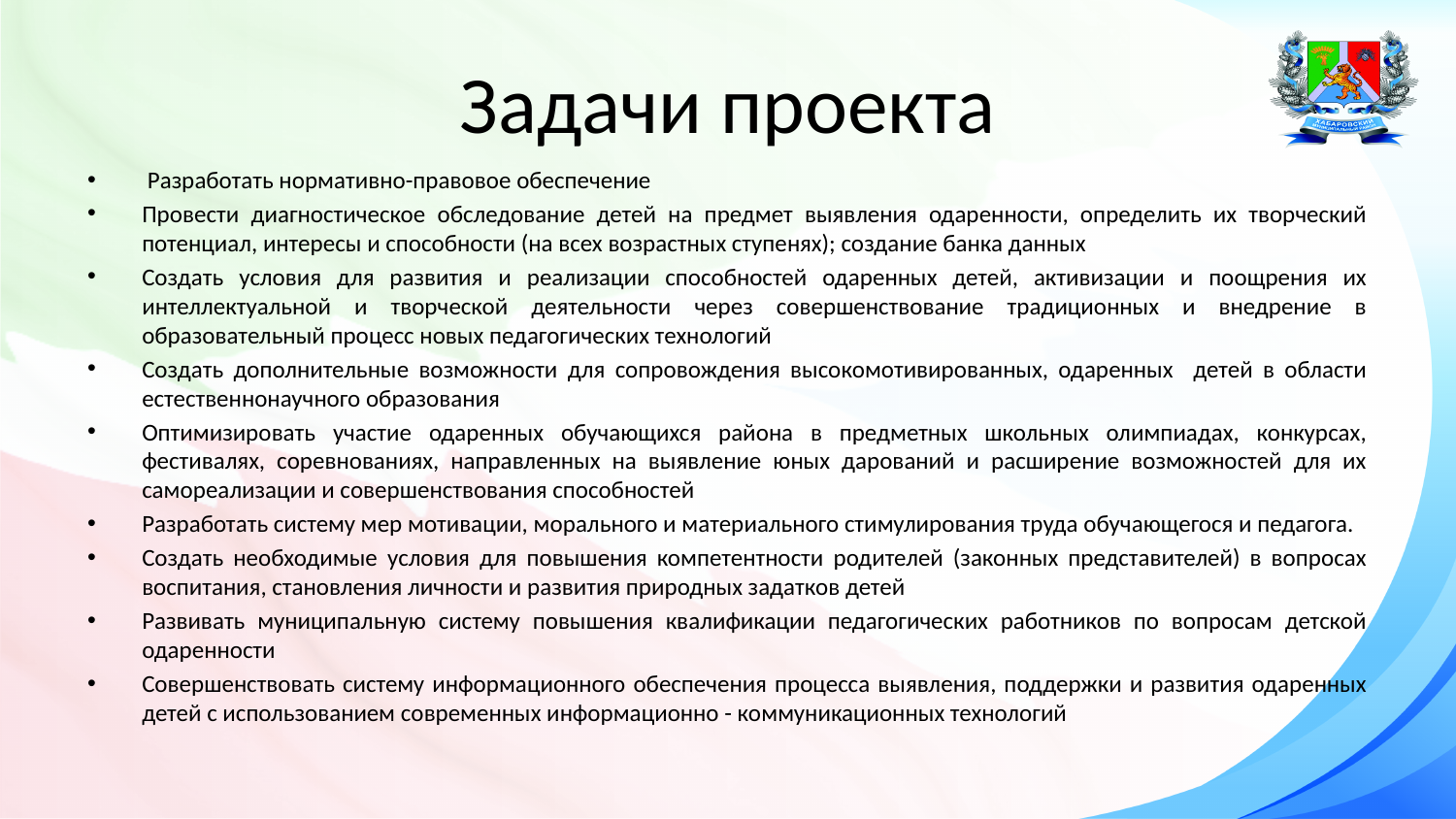

# Задачи проекта
 Разработать нормативно-правовое обеспечение
Провести диагностическое обследование детей на предмет выявления одаренности, определить их творческий потенциал, интересы и способности (на всех возрастных ступенях); создание банка данных
Создать условия для развития и реализации способностей одаренных детей, активизации и поощрения их интеллектуальной и творческой деятельности через совершенствование традиционных и внедрение в образовательный процесс новых педагогических технологий
Создать дополнительные возможности для сопровождения высокомотивированных, одаренных  детей в области естественнонаучного образования
Оптимизировать участие одаренных обучающихся района в предметных школьных олимпиадах, конкурсах, фестивалях, соревнованиях, направленных на выявление юных дарований и расширение возможностей для их самореализации и совершенствования способностей
Разработать систему мер мотивации, морального и материального стимулирования труда обучающегося и педагога.
Создать необходимые условия для повышения компетентности родителей (законных представителей) в вопросах воспитания, становления личности и развития природных задатков детей
Развивать муниципальную систему повышения квалификации педагогических работников по вопросам детской одаренности
Совершенствовать систему информационного обеспечения процесса выявления, поддержки и развития одаренных детей с использованием современных информационно - коммуникационных технологий